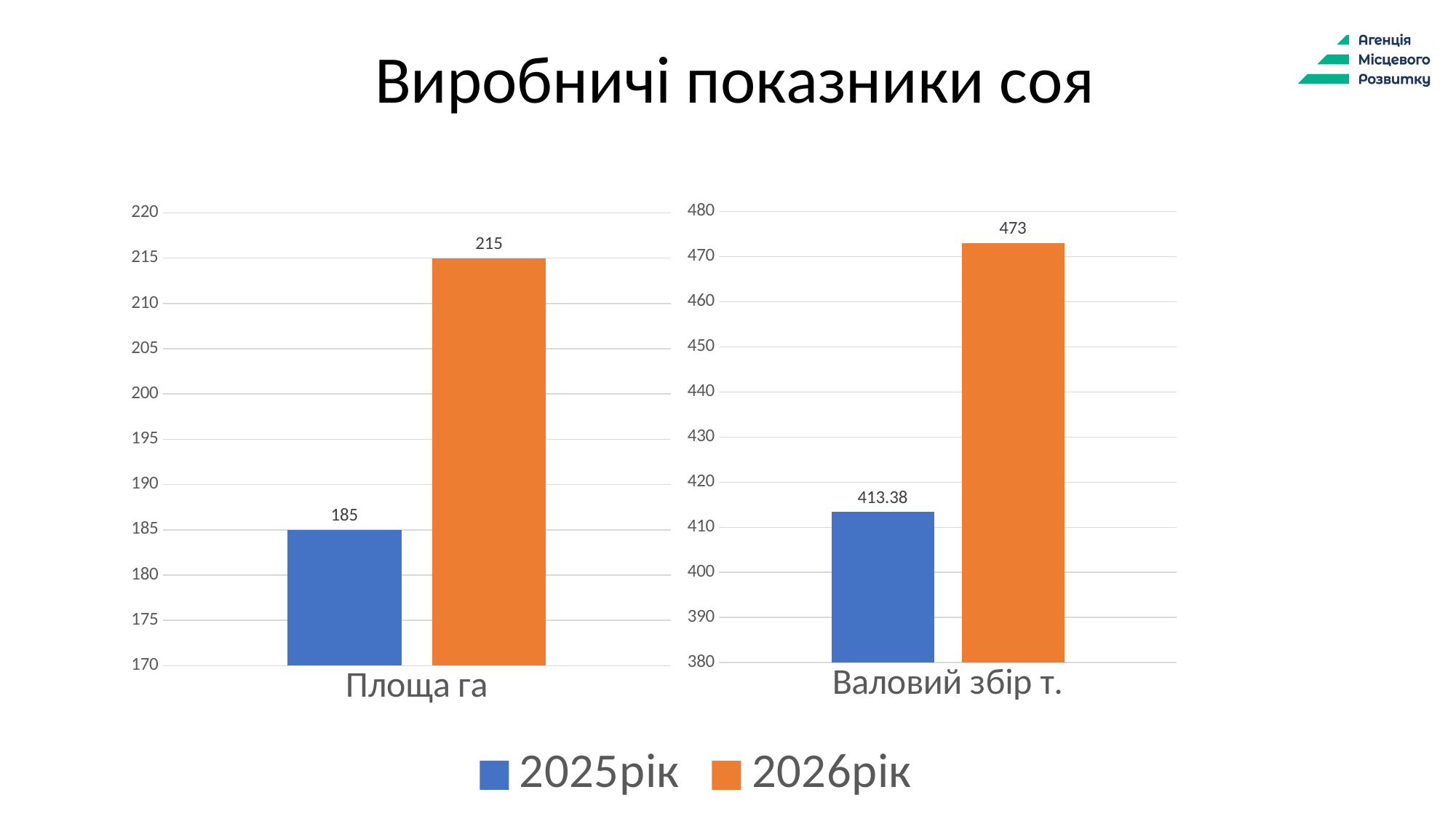

# Виробничі показники соя

### Chart

| Category | 2025рік | 2026рік |
|---|---|---|
| Площа га | 185.0 | 215.0 |

### Chart

| Category | Ряд 1 | Ряд 2 |
|---|---|---|
| Валовий збір т. | 413.38 | 473.0 |